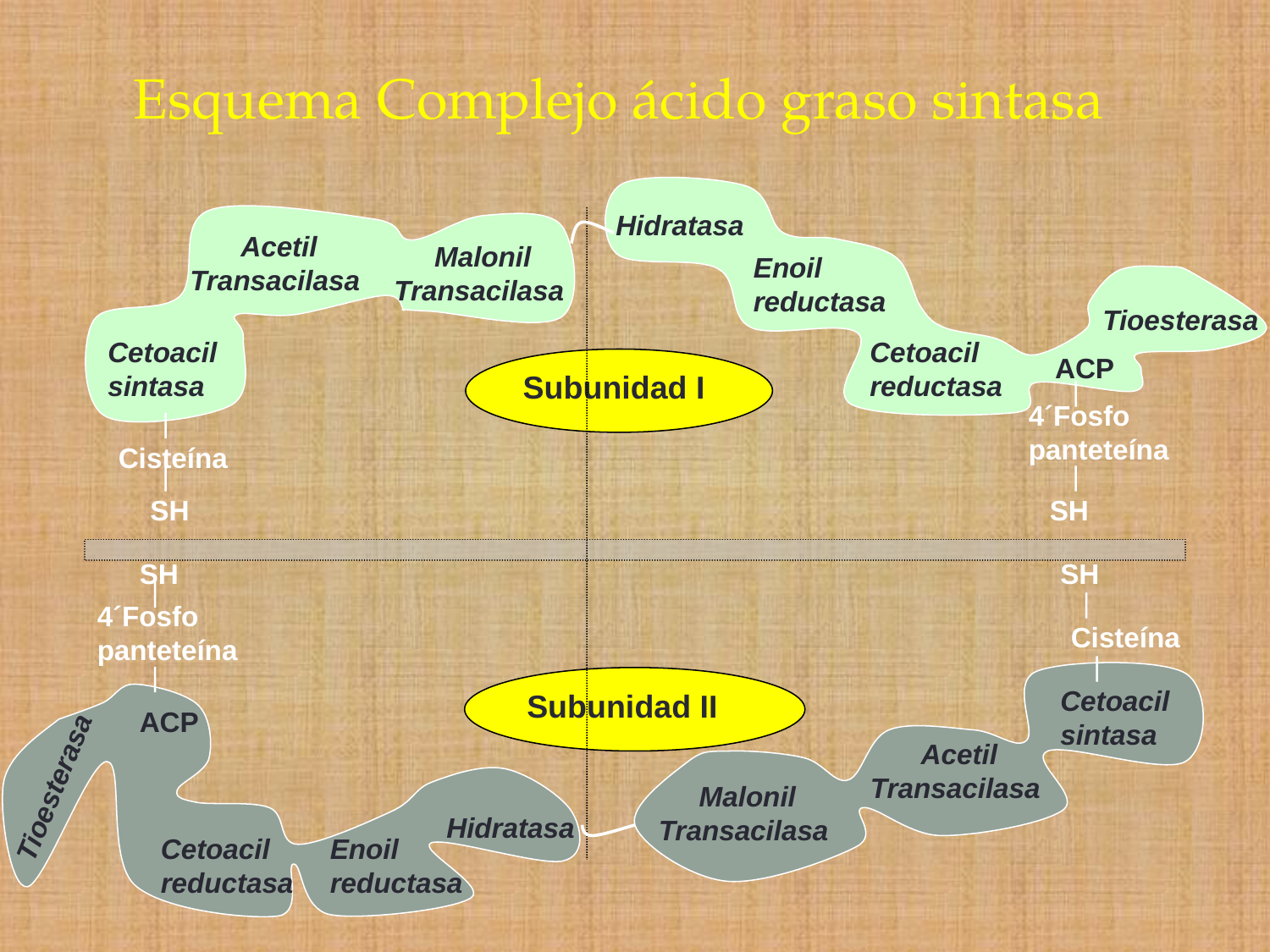

Esquema Complejo ácido graso sintasa

Hidratasa

Acetil Transacilasa
Malonil Transacilasa
Enoil reductasa
Tioesterasa

Cetoacil sintasa
Cetoacil reductasa
ACP
Subunidad I
|
4´Fosfo  panteteína
|
Cisteína
|
|
SH
SH

SH
SH
|
|
4´Fosfo  panteteína
Cisteína
|
|

Subunidad II
Cetoacil sintasa

ACP
Acetil Transacilasa
Tioesterasa
Malonil Transacilasa
Hidratasa
Cetoacil reductasa
Enoil reductasa